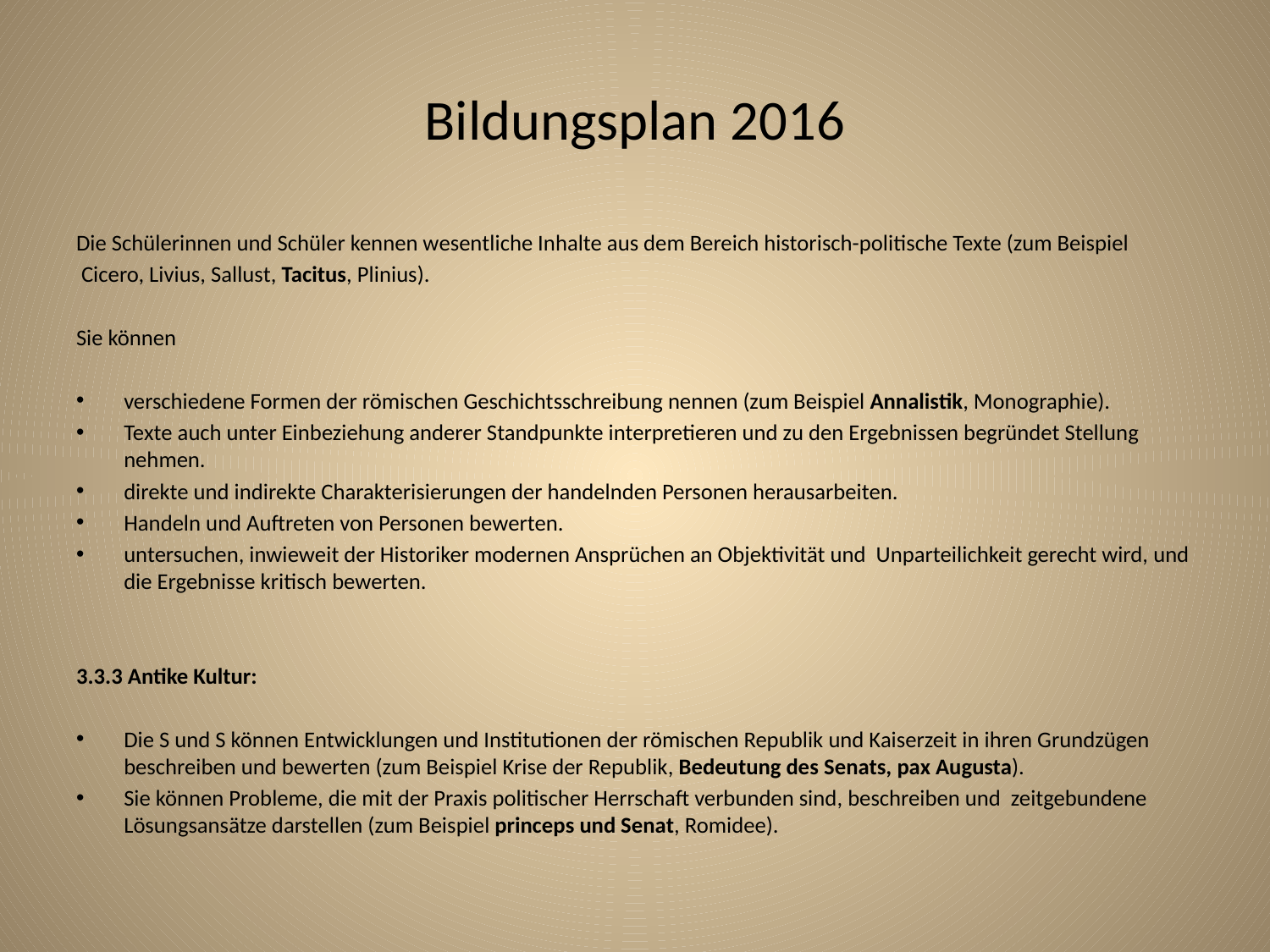

# Bildungsplan 2016
Die Schülerinnen und Schüler kennen wesentliche Inhalte aus dem Bereich historisch-politische Texte (zum Beispiel
 Cicero, Livius, Sallust, Tacitus, Plinius).

Sie können

verschiedene Formen der römischen Geschichtsschreibung nennen (zum Beispiel Annalistik, Monographie).
Texte auch unter Einbeziehung anderer Standpunkte interpretieren und zu den Ergebnissen begründet Stellung nehmen.
direkte und indirekte Charakterisierungen der handelnden Personen herausarbeiten.
Handeln und Auftreten von Personen bewerten.
untersuchen, inwieweit der Historiker modernen Ansprüchen an Objektivität und  Unparteilichkeit gerecht wird, und die Ergebnisse kritisch bewerten.

3.3.3 Antike Kultur:

Die S und S können Entwicklungen und Institutionen der römischen Republik und Kaiserzeit in ihren Grundzügen beschreiben und bewerten (zum Beispiel Krise der Republik, Bedeutung des Senats, pax Augusta).
Sie können Probleme, die mit der Praxis politischer Herrschaft verbunden sind, beschreiben und  zeitgebundene Lösungsansätze darstellen (zum Beispiel princeps und Senat, Romidee).